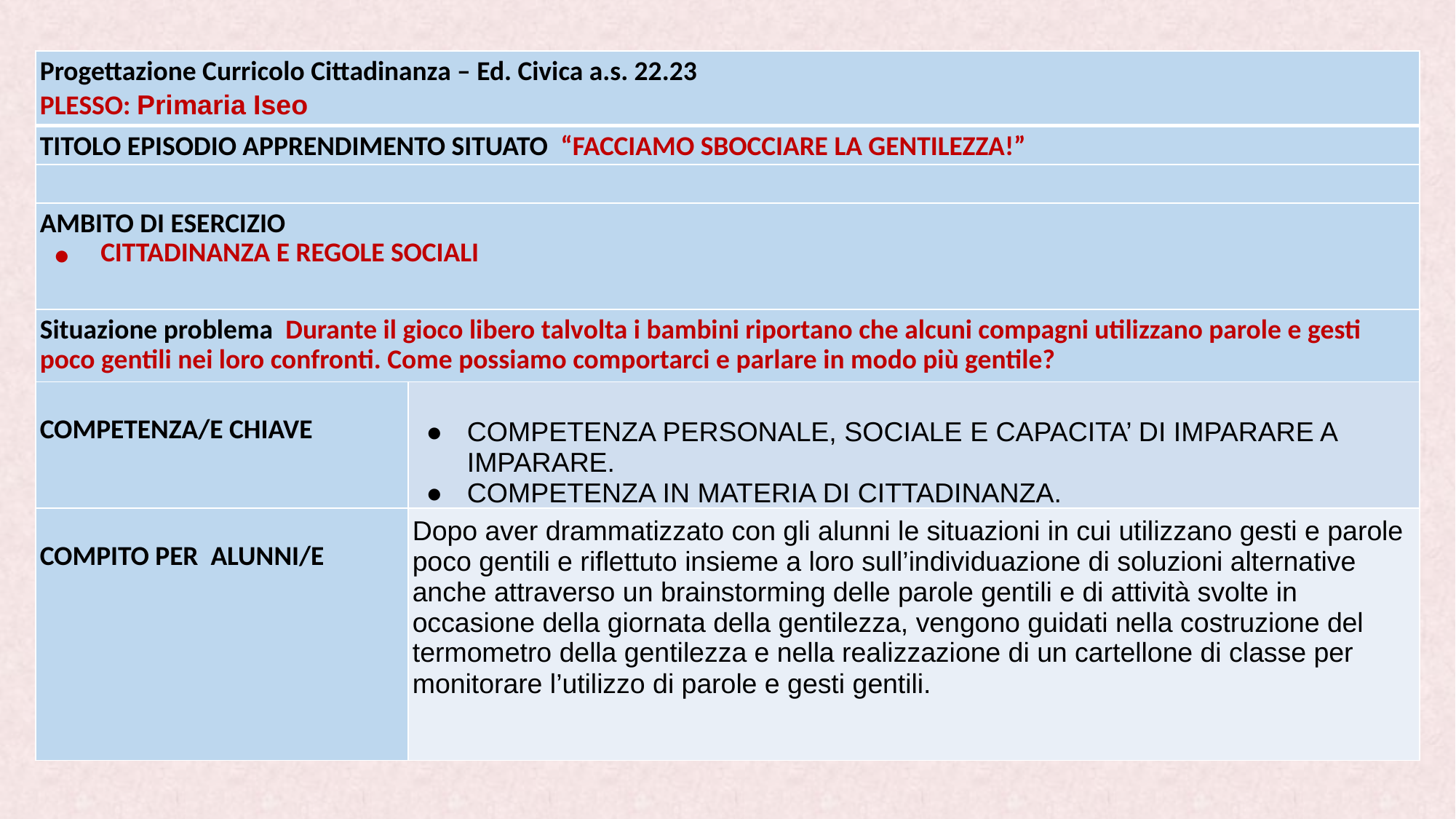

| Progettazione Curricolo Cittadinanza – Ed. Civica a.s. 22.23 PLESSO: Primaria Iseo |  |
| --- | --- |
| TITOLO EPISODIO APPRENDIMENTO SITUATO “FACCIAMO SBOCCIARE LA GENTILEZZA!” |  |
|  |  |
| AMBITO DI ESERCIZIO CITTADINANZA E REGOLE SOCIALI |  |
| Situazione problema Durante il gioco libero talvolta i bambini riportano che alcuni compagni utilizzano parole e gesti poco gentili nei loro confronti. Come possiamo comportarci e parlare in modo più gentile? |  |
| COMPETENZA/E CHIAVE | COMPETENZA PERSONALE, SOCIALE E CAPACITA’ DI IMPARARE A IMPARARE. COMPETENZA IN MATERIA DI CITTADINANZA. |
| COMPITO PER ALUNNI/E | Dopo aver drammatizzato con gli alunni le situazioni in cui utilizzano gesti e parole poco gentili e riflettuto insieme a loro sull’individuazione di soluzioni alternative anche attraverso un brainstorming delle parole gentili e di attività svolte in occasione della giornata della gentilezza, vengono guidati nella costruzione del termometro della gentilezza e nella realizzazione di un cartellone di classe per monitorare l’utilizzo di parole e gesti gentili. |